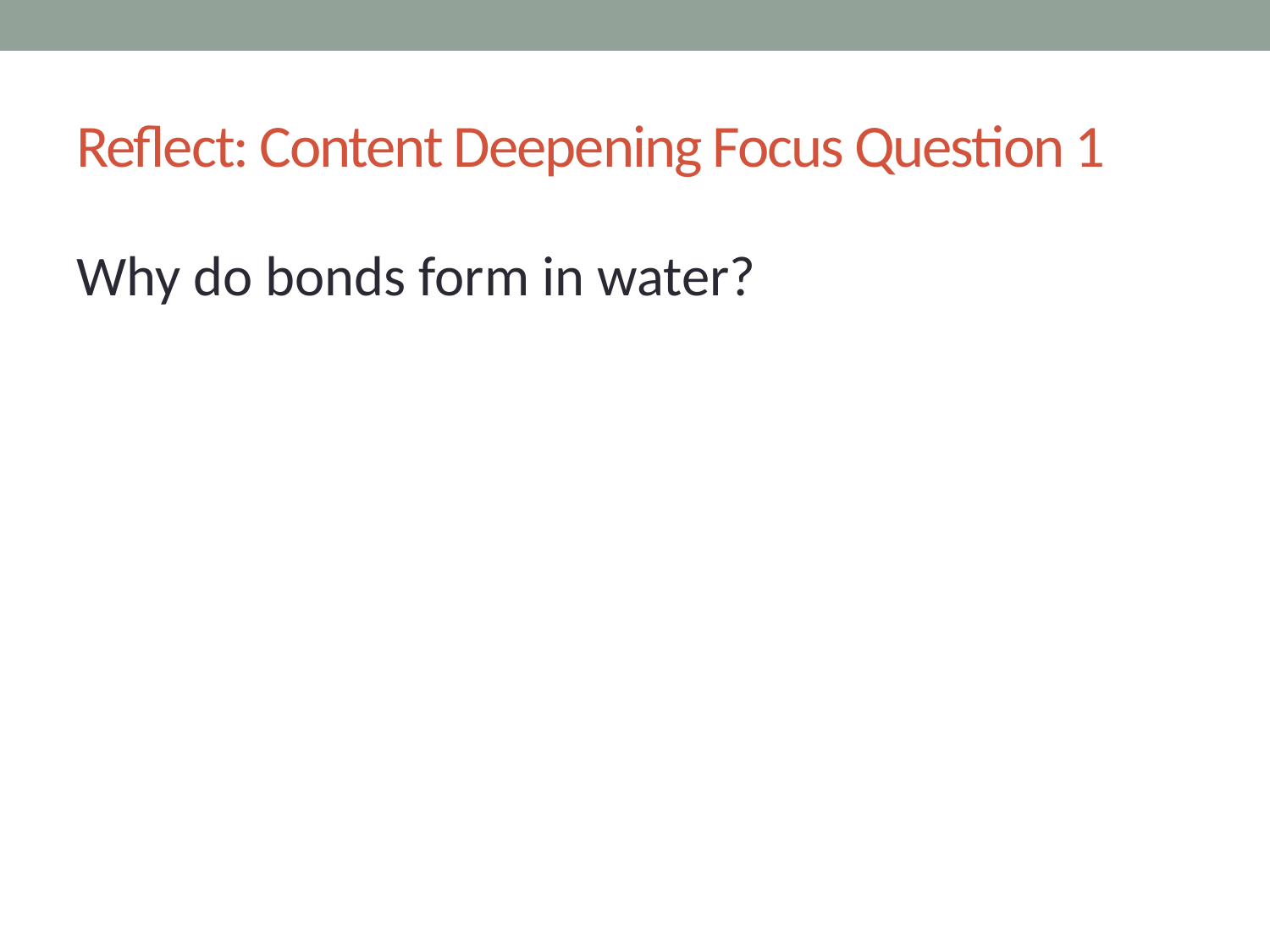

# Reflect: Content Deepening Focus Question 1
Why do bonds form in water?